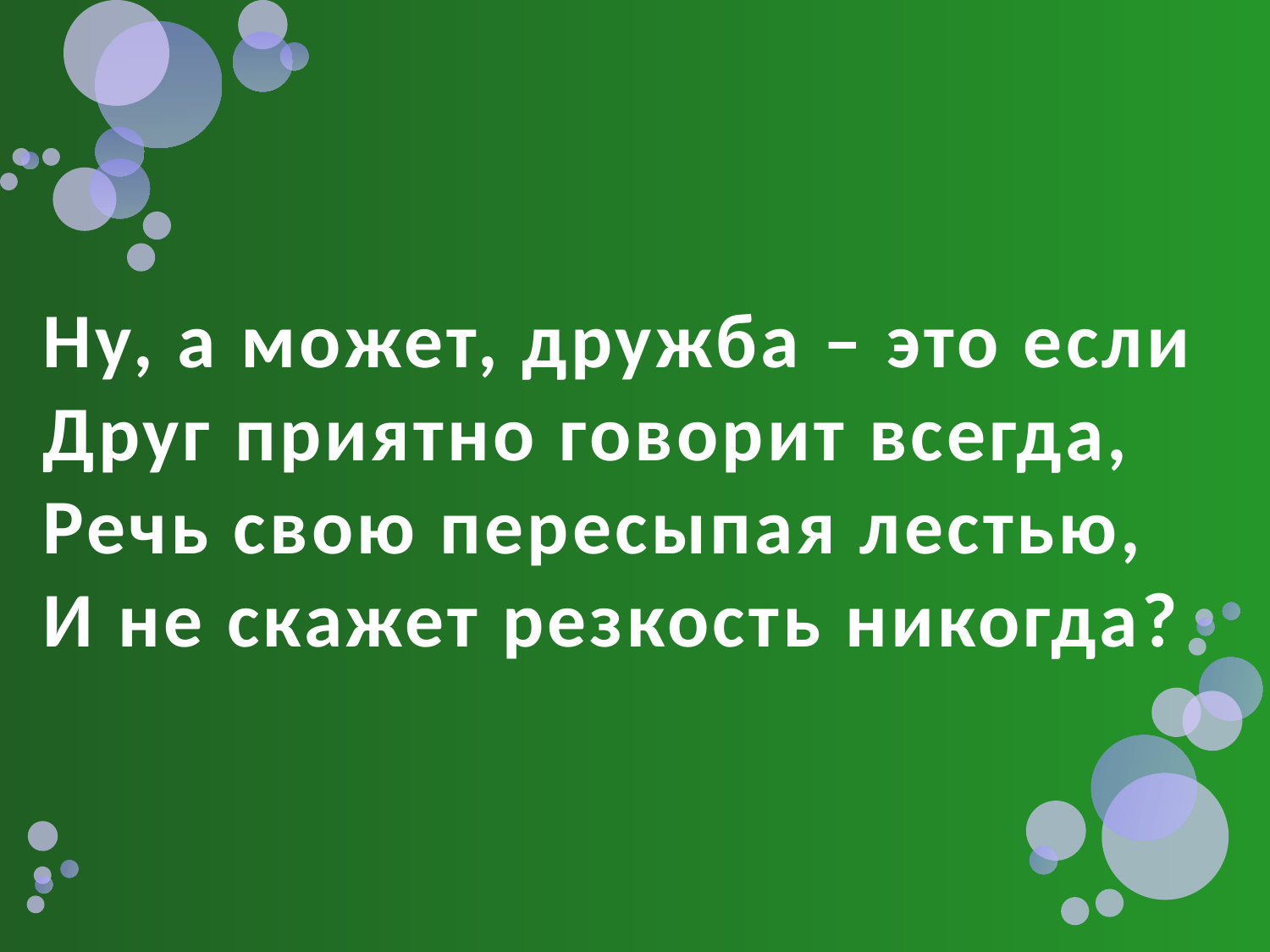

# Ну, а может, дружба – это если Друг приятно говорит всегда, Речь свою пересыпая лестью, И не скажет резкость никогда?